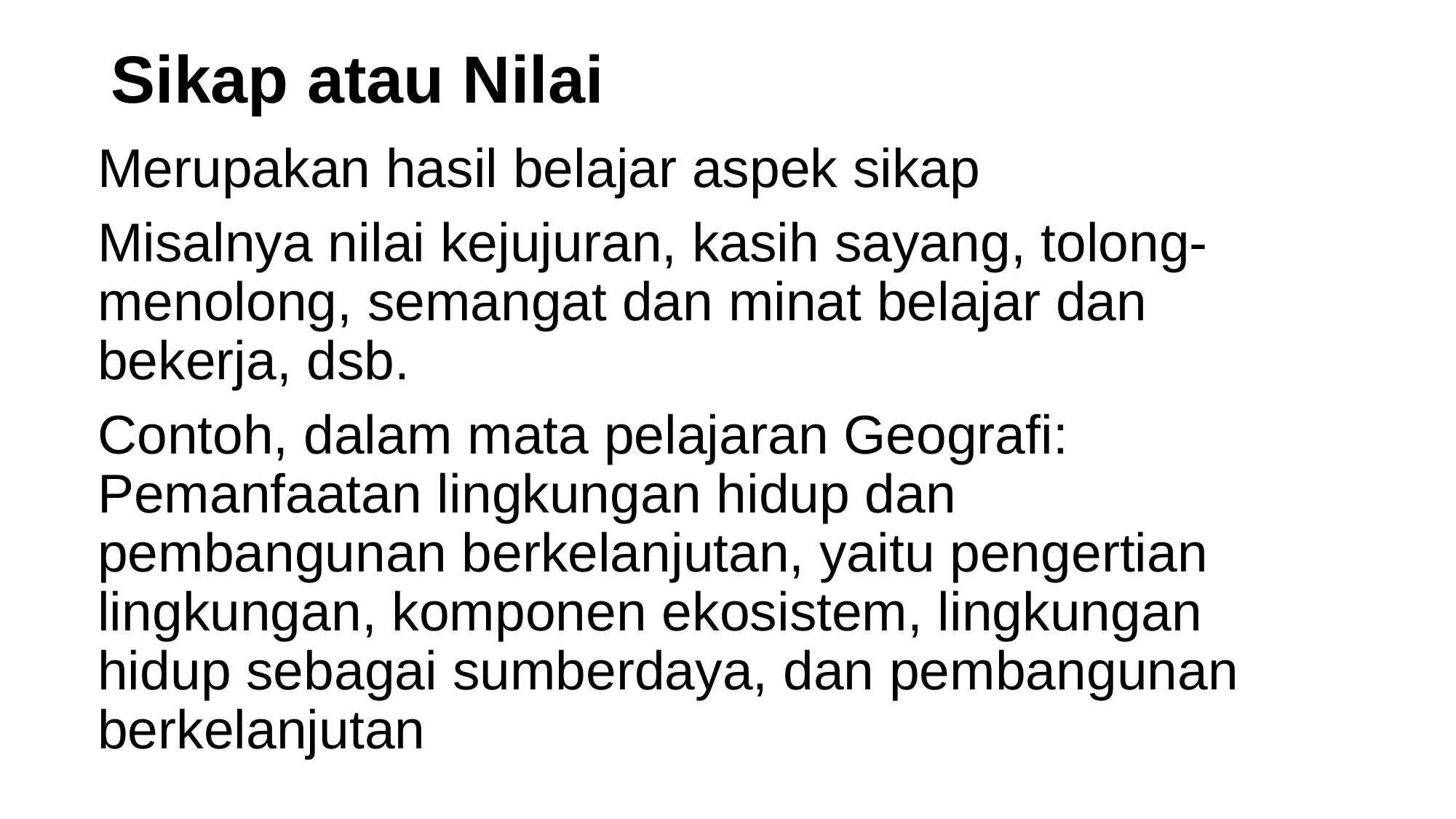

# Sikap atau Nilai
Merupakan hasil belajar aspek sikap
Misalnya nilai kejujuran, kasih sayang, tolong-menolong, semangat dan minat belajar dan bekerja, dsb.
Contoh, dalam mata pelajaran Geografi: Pemanfaatan lingkungan hidup dan pembangunan berkelanjutan, yaitu pengertian lingkungan, komponen ekosistem, lingkungan hidup sebagai sumberdaya, dan pembangunan berkelanjutan